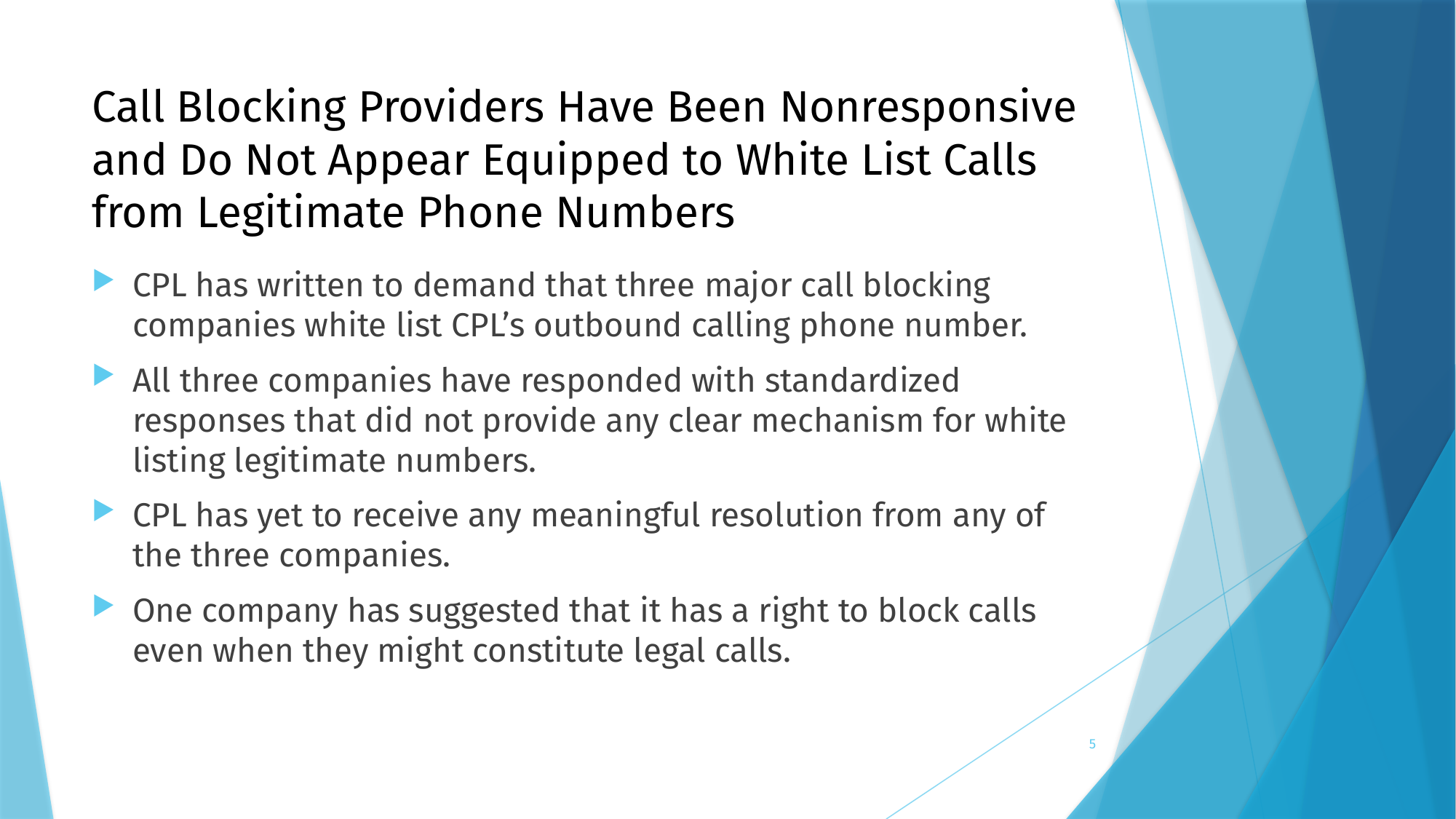

# Call Blocking Providers Have Been Nonresponsive and Do Not Appear Equipped to White List Calls from Legitimate Phone Numbers
CPL has written to demand that three major call blocking companies white list CPL’s outbound calling phone number.
All three companies have responded with standardized responses that did not provide any clear mechanism for white listing legitimate numbers.
CPL has yet to receive any meaningful resolution from any of the three companies.
One company has suggested that it has a right to block calls even when they might constitute legal calls.

5